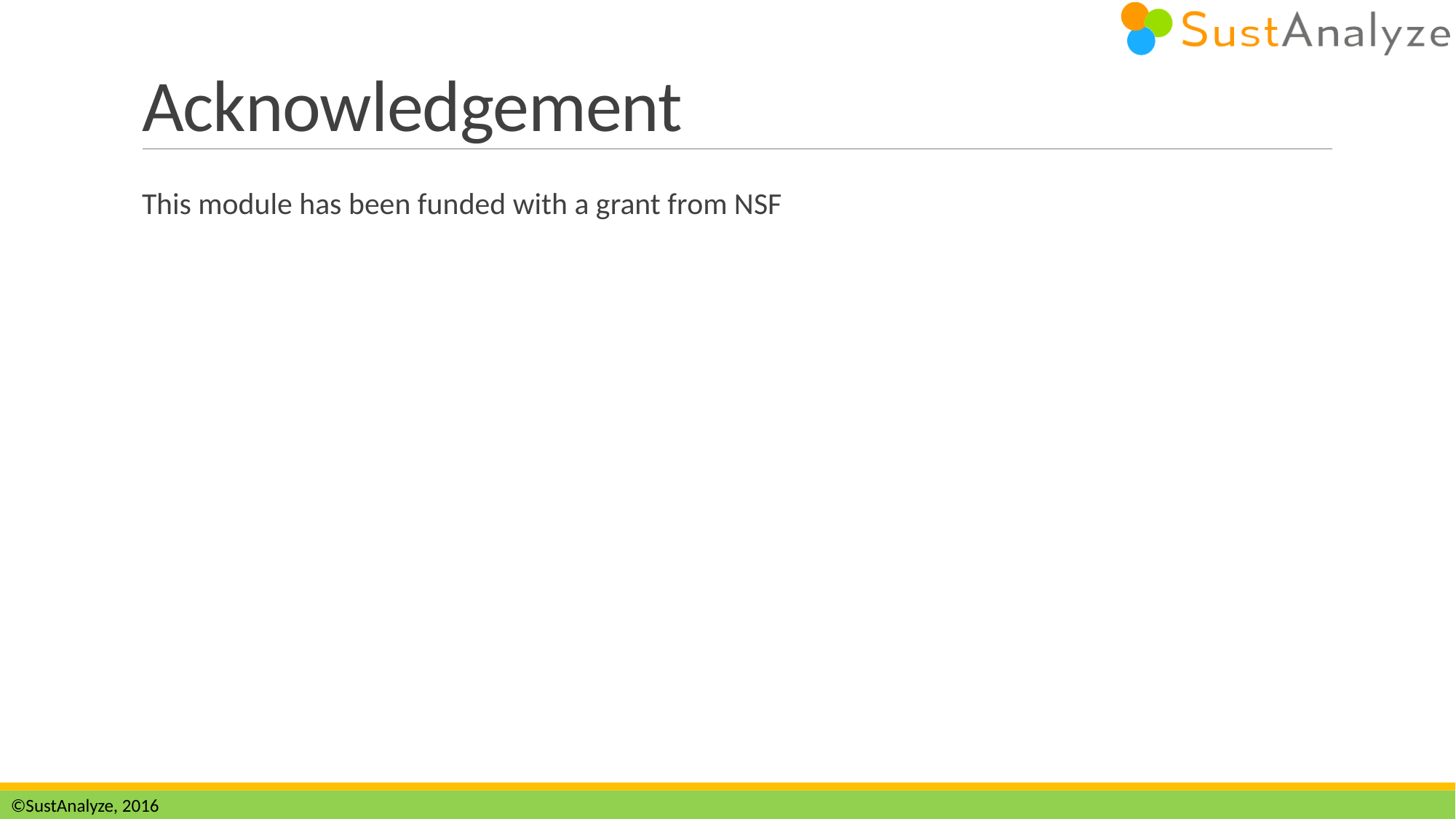

# Acknowledgement
This module has been funded with a grant from NSF